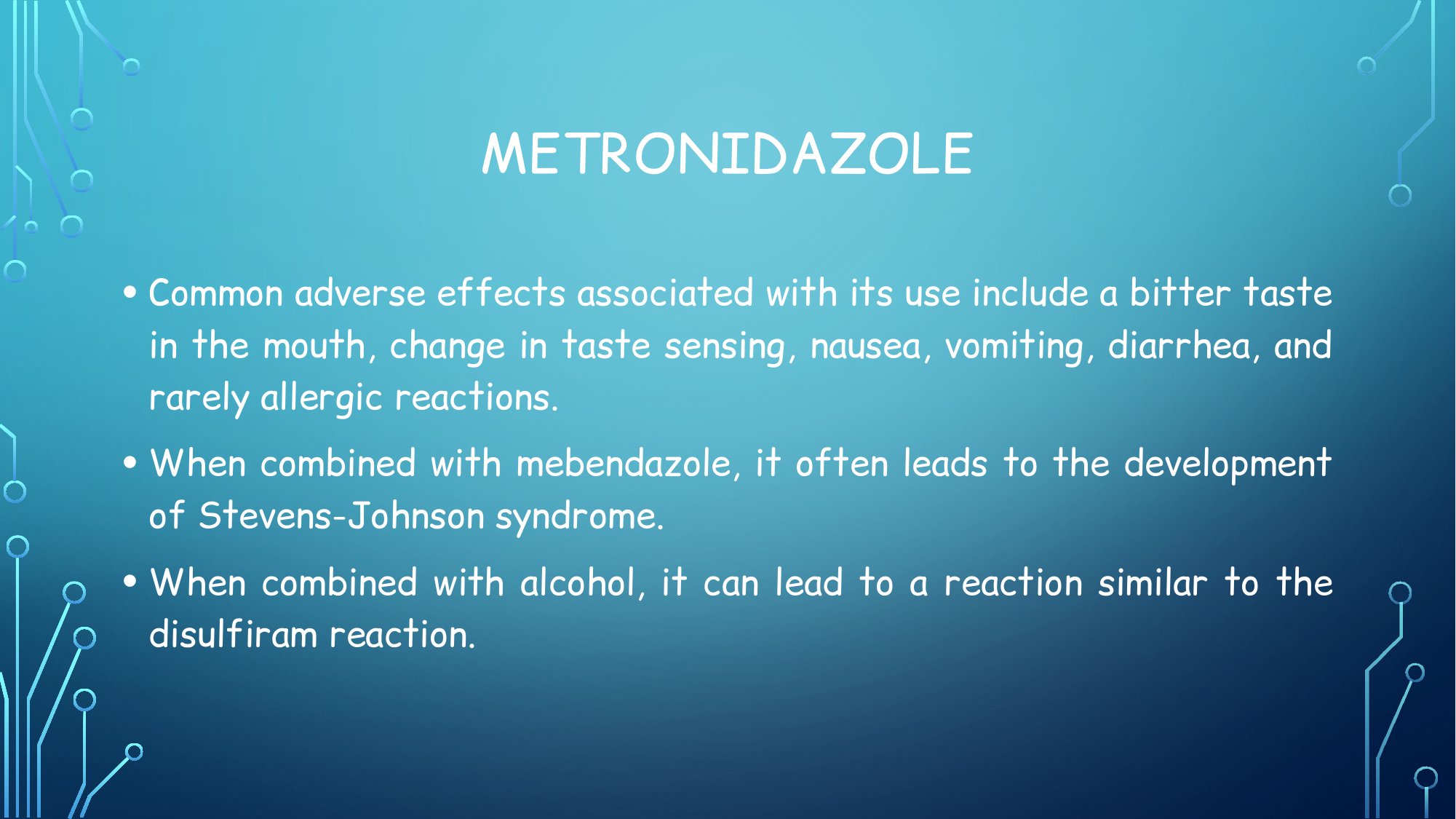

# Metronidazole
Common adverse effects associated with its use include a bitter taste in the mouth, change in taste sensing, nausea, vomiting, diarrhea, and rarely allergic reactions.
When combined with mebendazole, it often leads to the development of Stevens-Johnson syndrome.
When combined with alcohol, it can lead to a reaction similar to the disulfiram reaction.